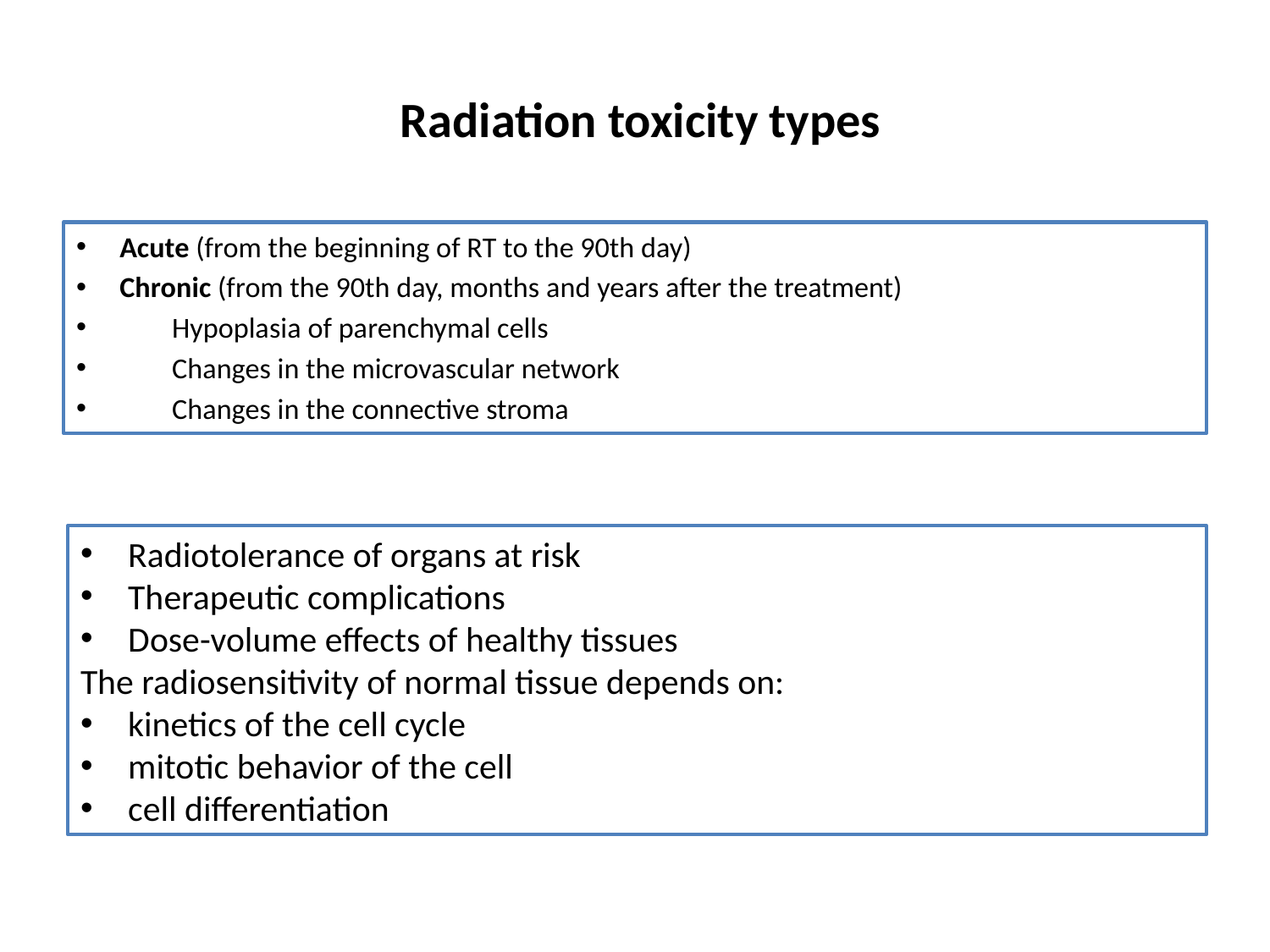

# Radiation toxicity types
Acute (from the beginning of RT to the 90th day)
Chronic (from the 90th day, months and years after the treatment)
        Hypoplasia of parenchymal cells
        Changes in the microvascular network
        Changes in the connective stroma

Radiotolerance of organs at risk
Therapeutic complications
Dose-volume effects of healthy tissues
The radiosensitivity of normal tissue depends on:
kinetics of the cell cycle
mitotic behavior of the cell
cell differentiation